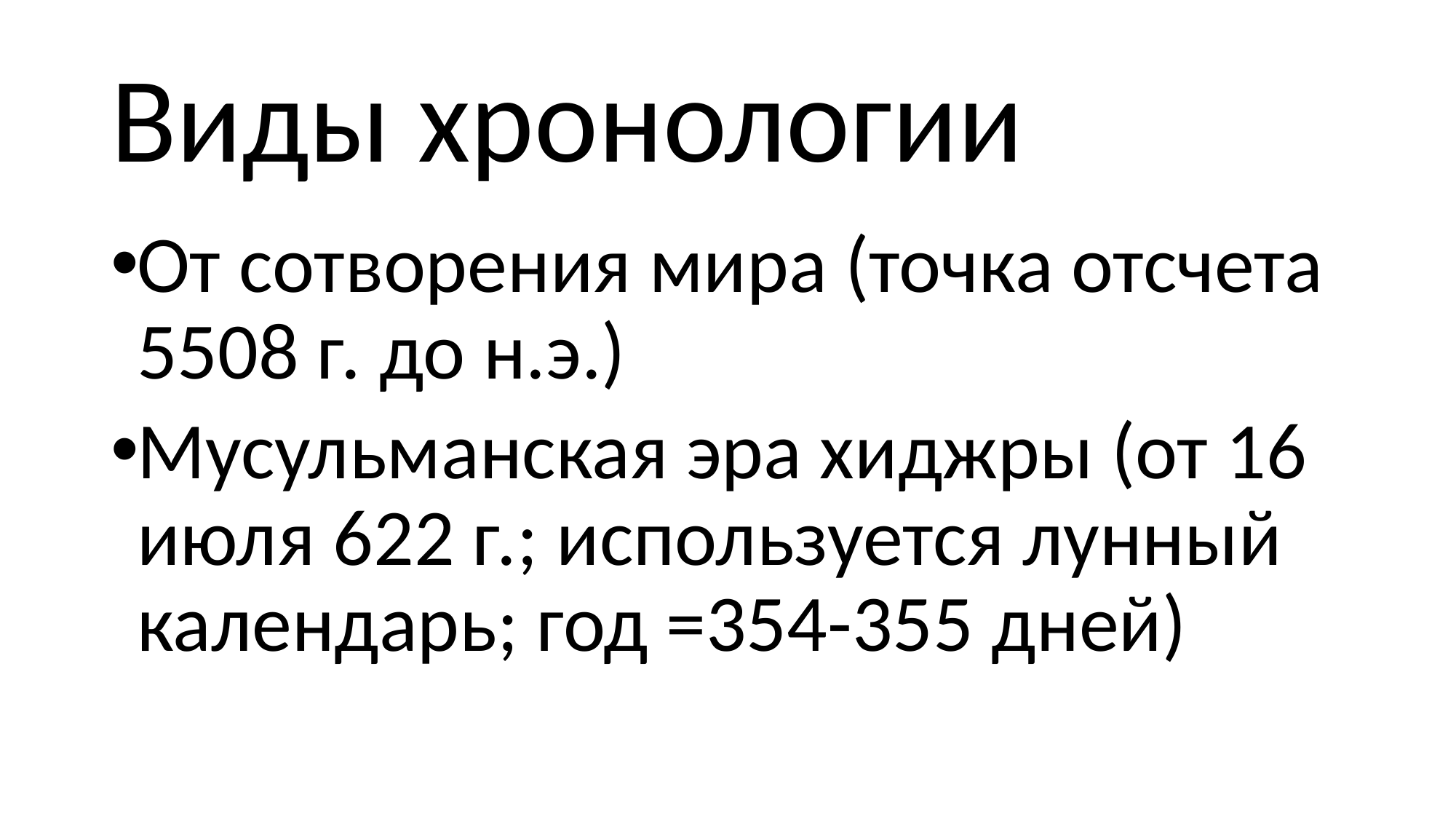

# Виды хронологии
От сотворения мира (точка отсчета 5508 г. до н.э.)
Мусульманская эра хиджры (от 16 июля 622 г.; используется лунный календарь; год =354-355 дней)